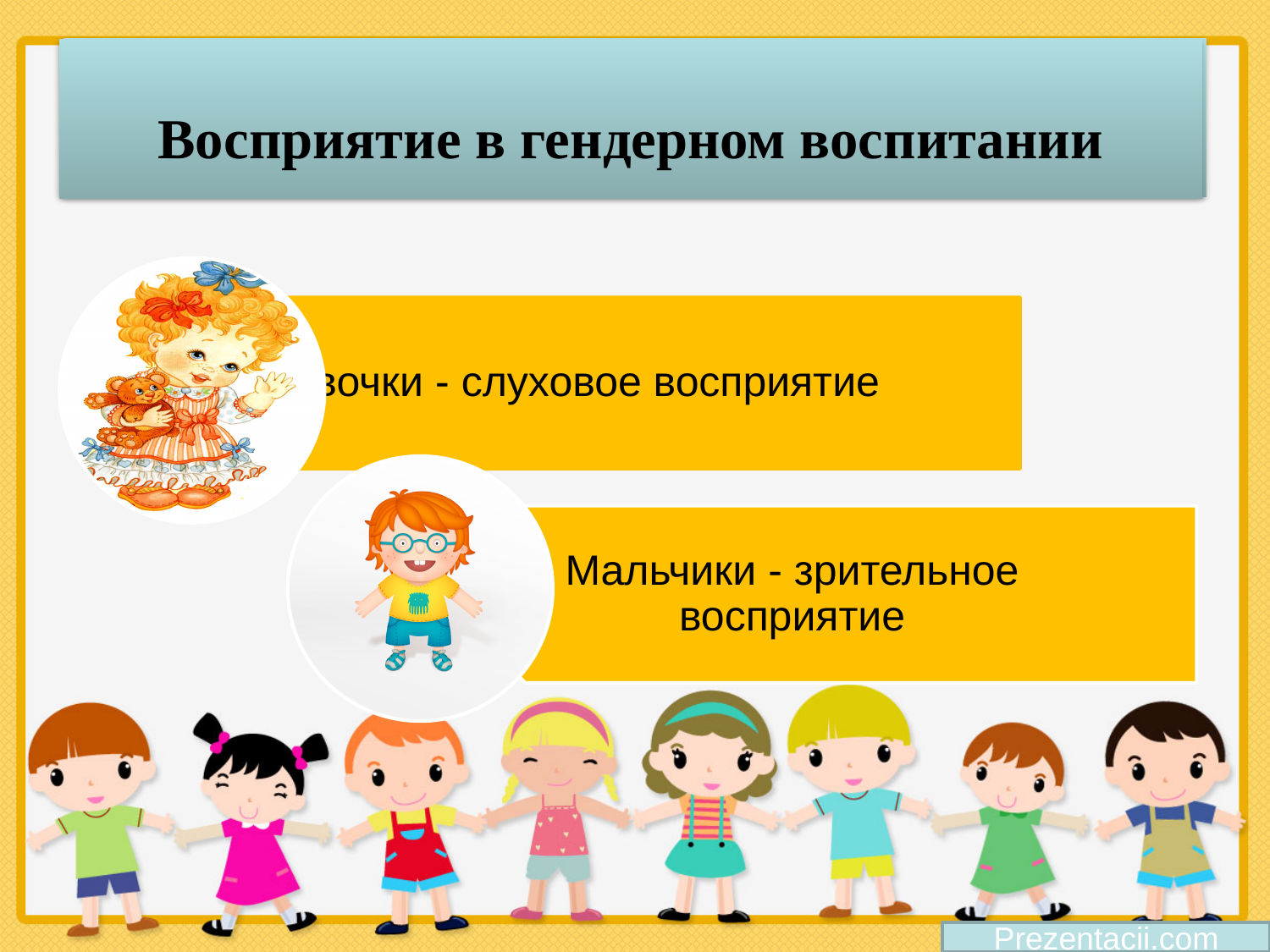

# Возрастные особенности в гендерном воспитании
Восприятие в гендерном воспитании

Девочки - слуховое восприятие
Мальчики - зрительное восприятие
Prezentacii.com